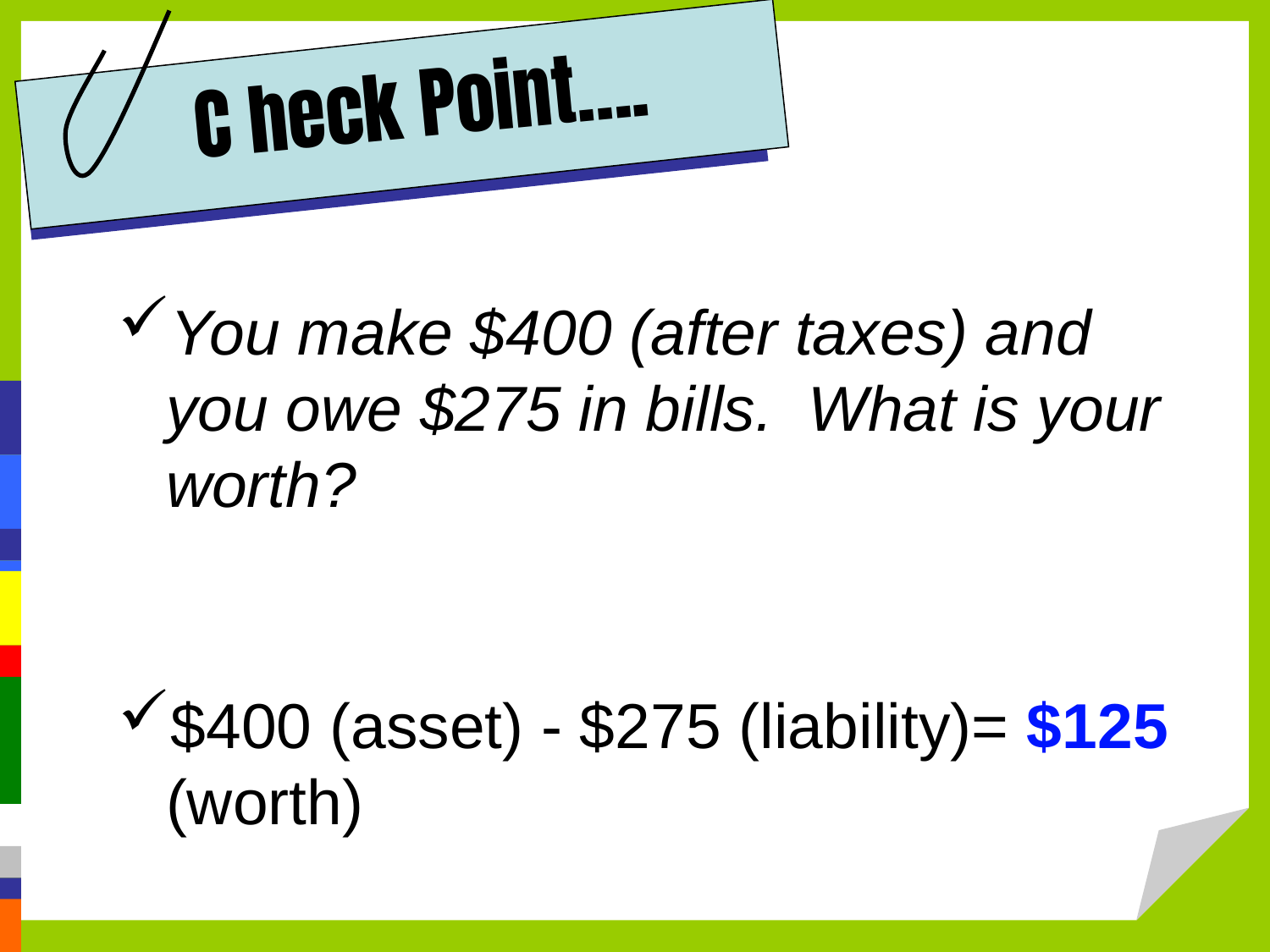

C heck Point….

You make $400 (after taxes) and you owe $275 in bills.  What is your worth?

$400 (asset) - $275 (liability)= $125 (worth)